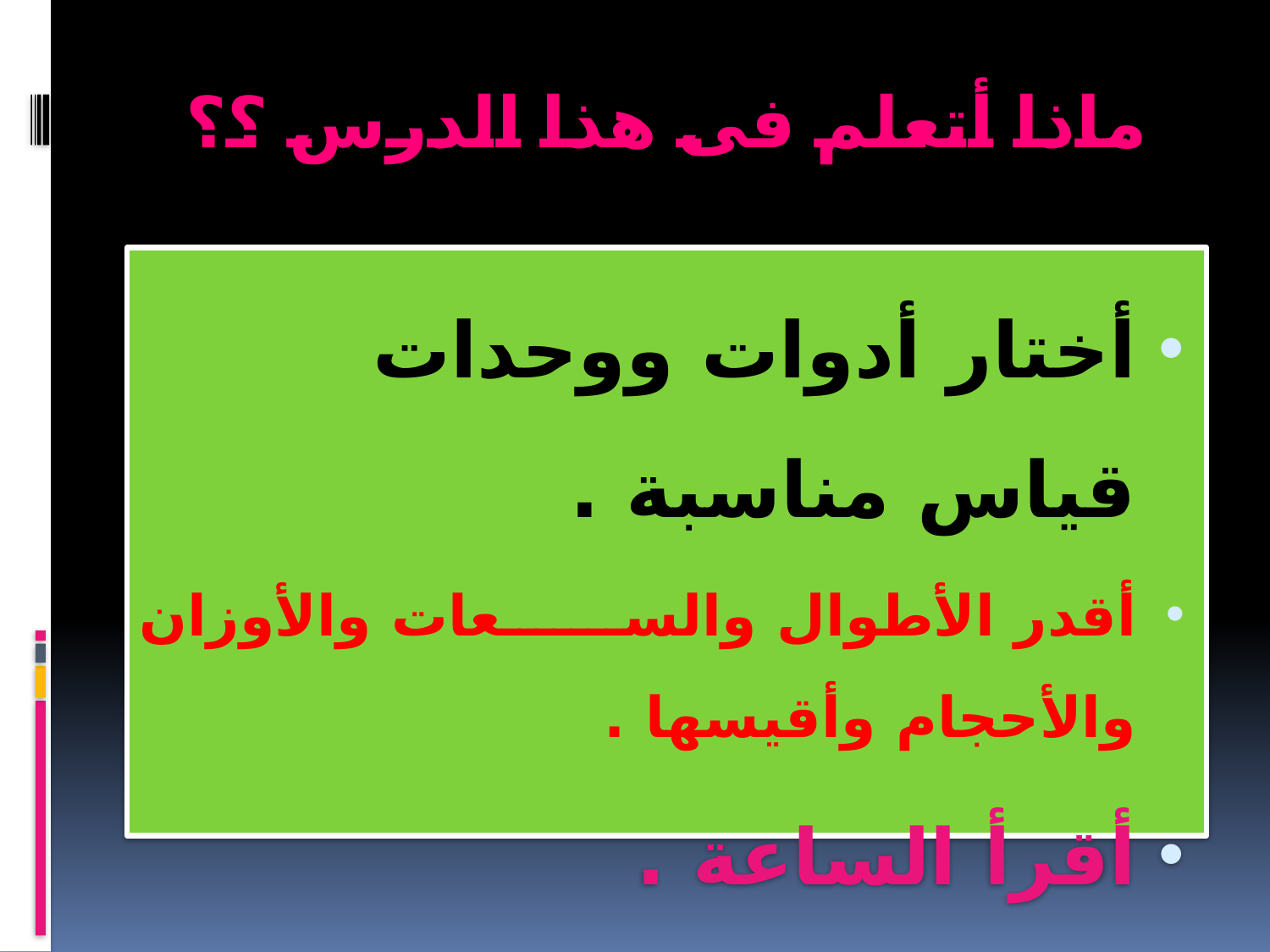

# ماذا أتعلم فى هذا الدرس ؟؟
أختار أدوات ووحدات قياس مناسبة .
أقدر الأطوال والسعات والأوزان والأحجام وأقيسها .
أقرأ الساعة .
أحل مسائل باستعمال الحل العكسى .